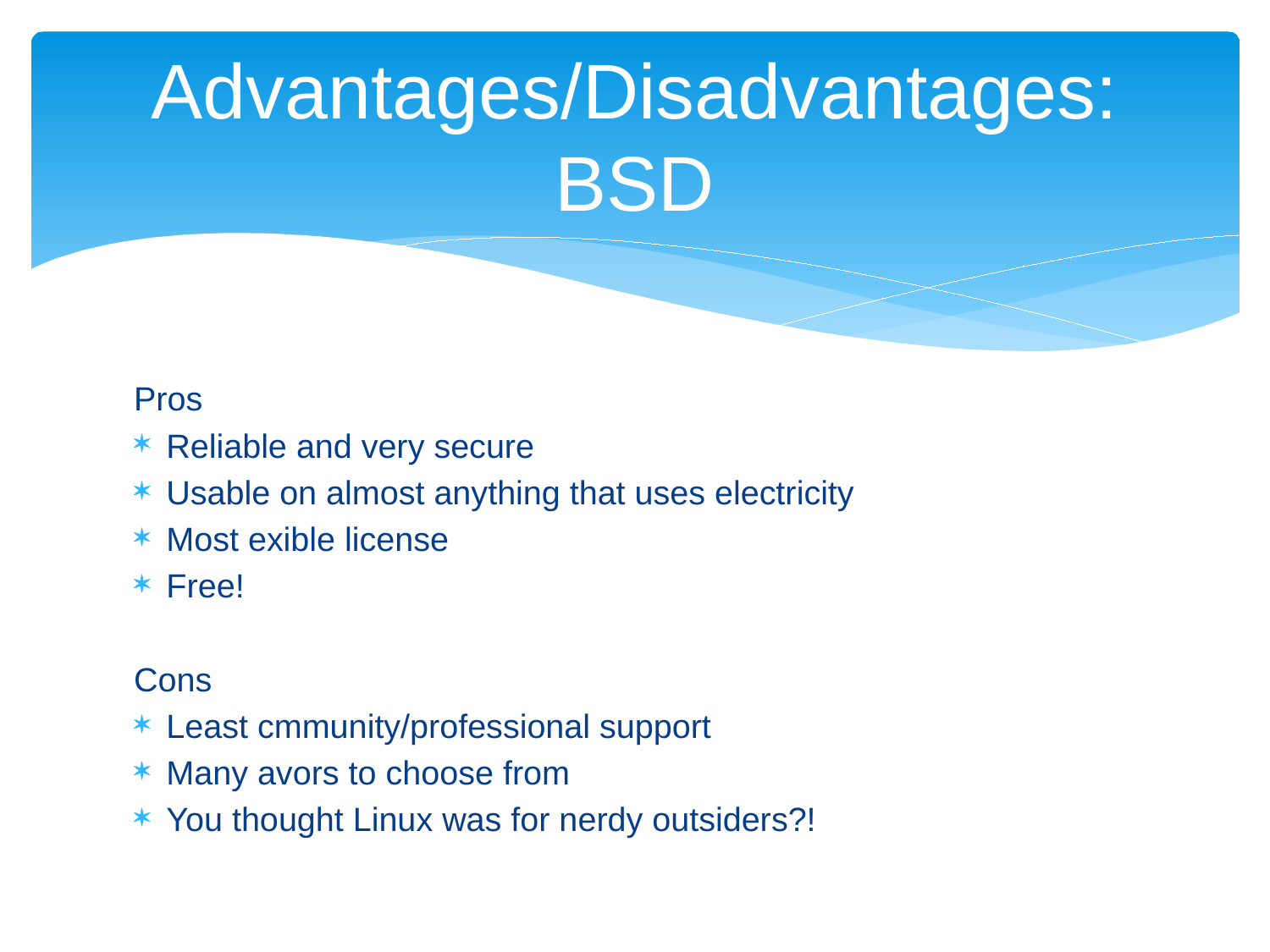

# Advantages/Disadvantages: BSD
Pros
Reliable and very secure
Usable on almost anything that uses electricity
Most exible license
Free!

Cons
Least cmmunity/professional support
Many avors to choose from
You thought Linux was for nerdy outsiders?!